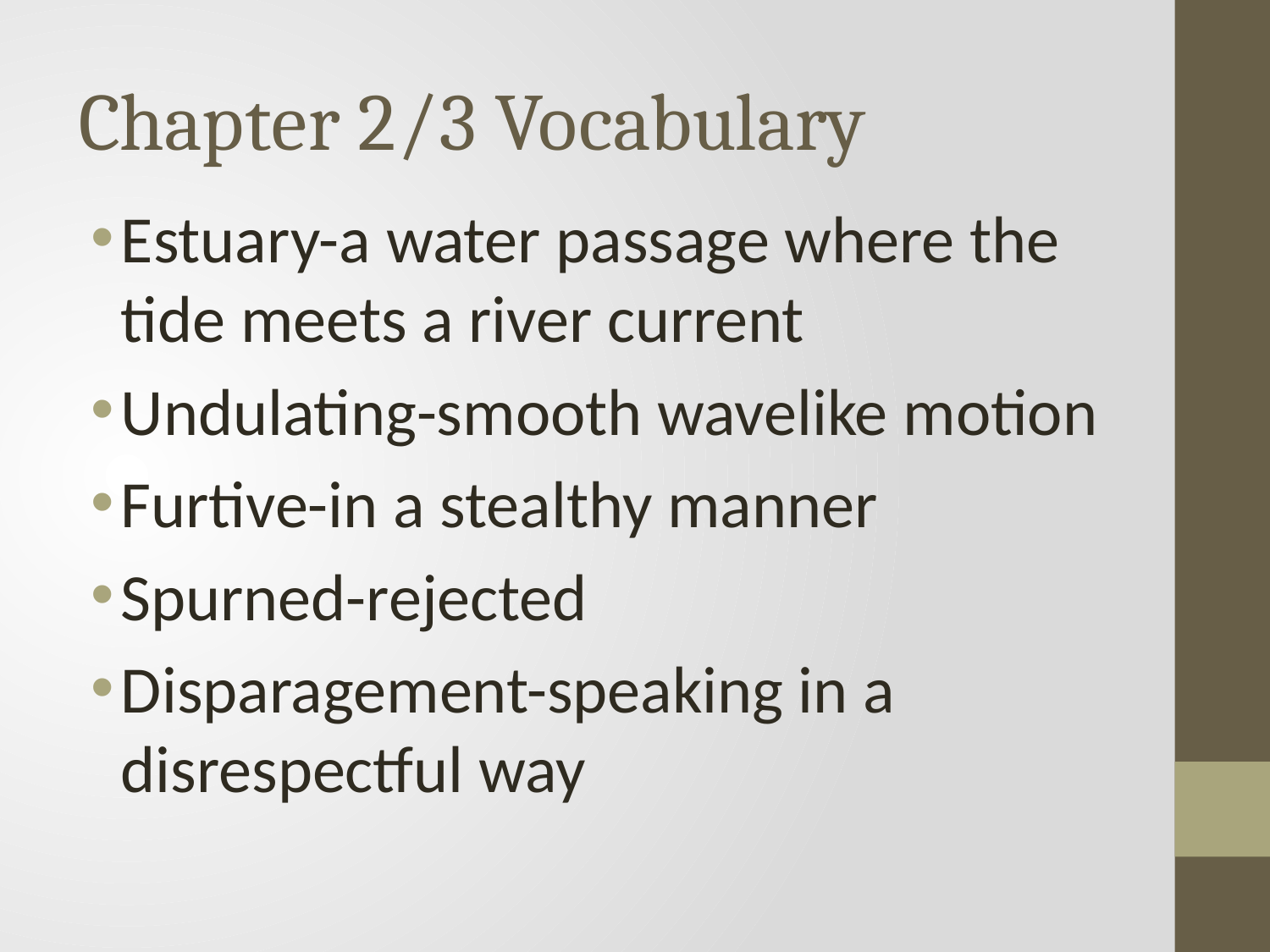

# Chapter 2/3 Vocabulary
Estuary-a water passage where the tide meets a river current
Undulating-smooth wavelike motion
Furtive-in a stealthy manner
Spurned-rejected
Disparagement-speaking in a disrespectful way